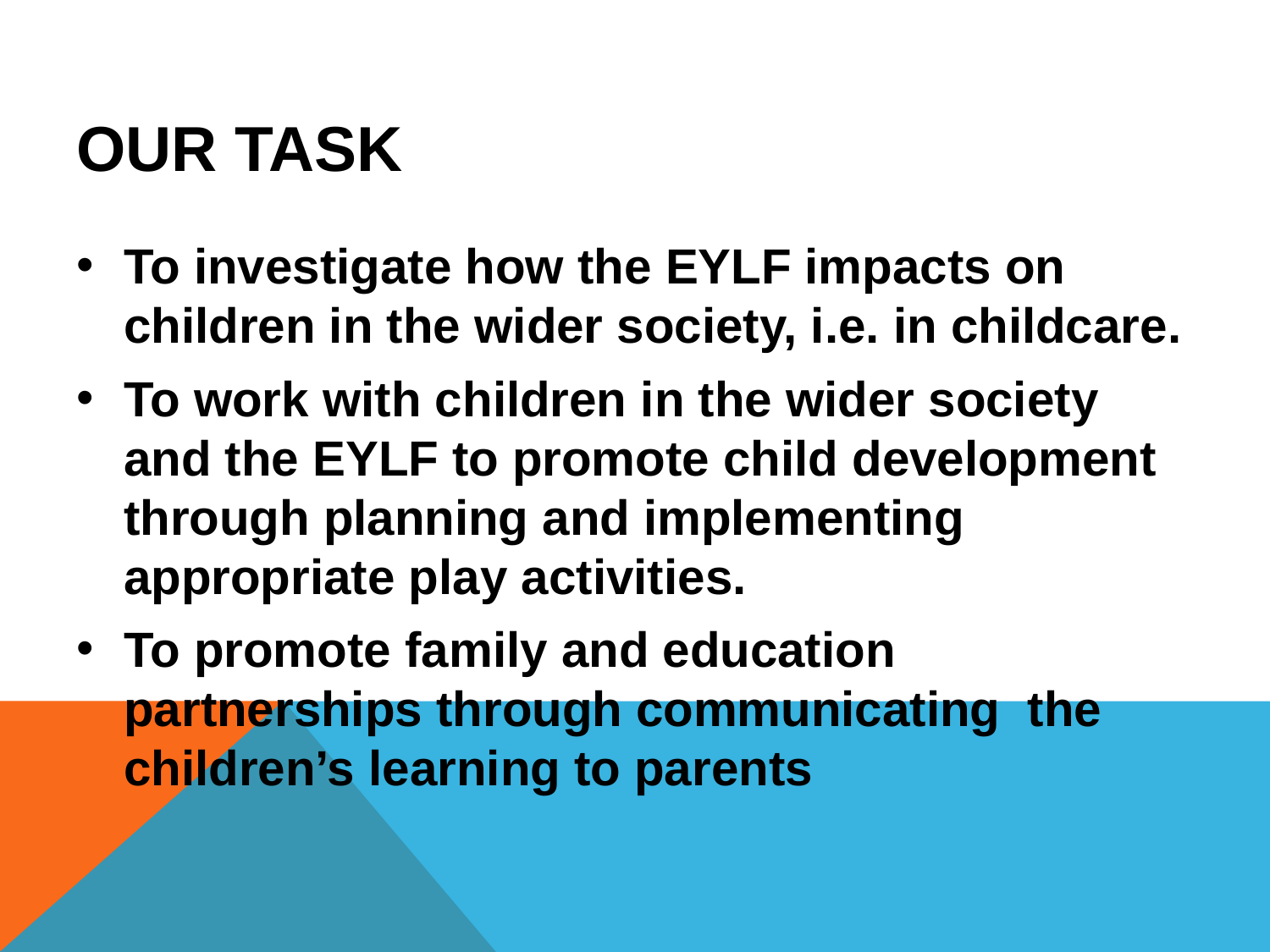

# Our task
To investigate how the EYLF impacts on children in the wider society, i.e. in childcare.
To work with children in the wider society and the EYLF to promote child development through planning and implementing appropriate play activities.
To promote family and education partnerships through communicating  the children’s learning to parents